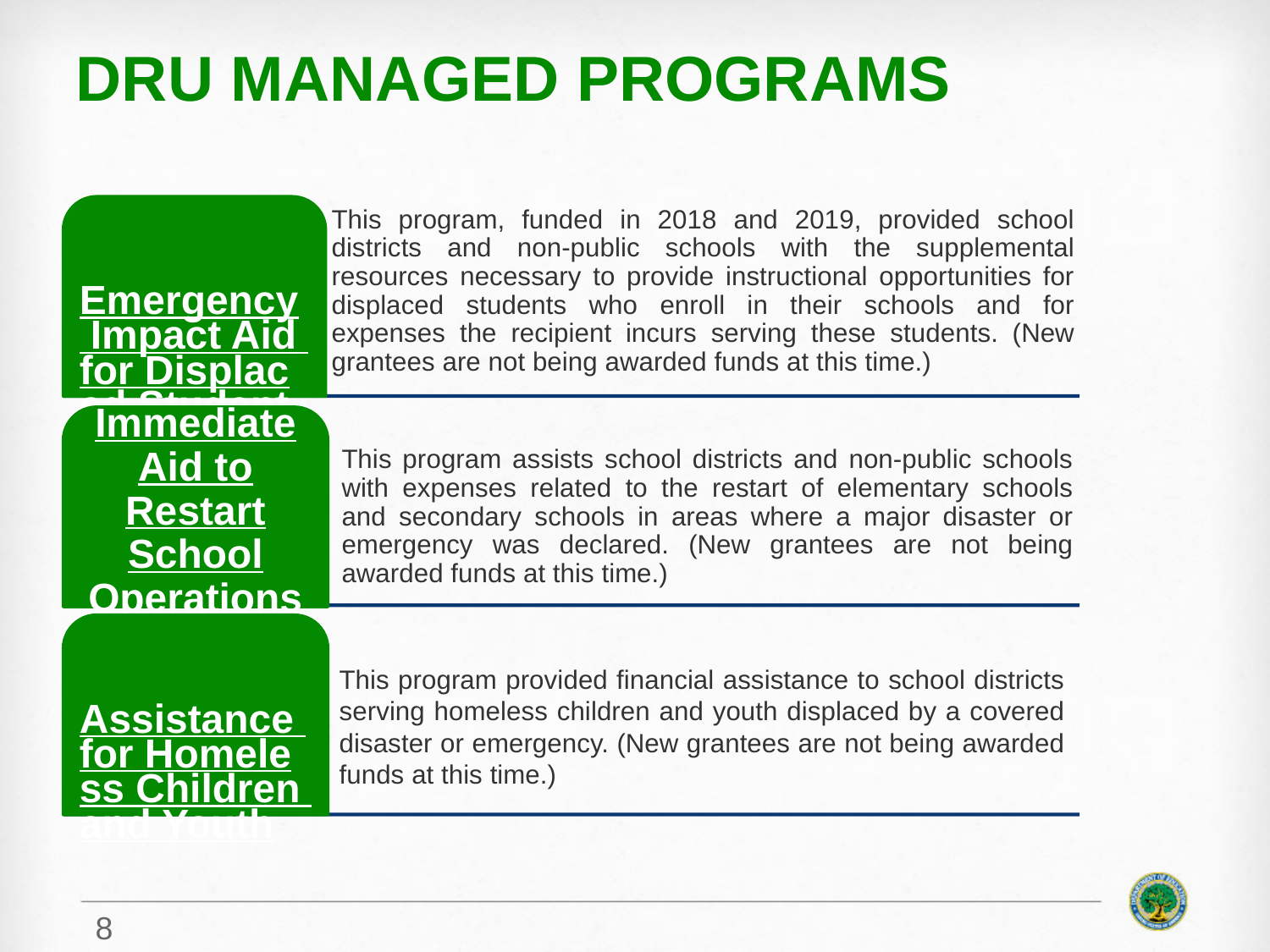

# DRU Managed Programs
This program, funded in 2018 and 2019, provided school districts and non-public schools with the supplemental resources necessary to provide instructional opportunities for displaced students who enroll in their schools and for expenses the recipient incurs serving these students. (New grantees are not being awarded funds at this time.)
Emergency Impact Aid for Displaced Students
This program assists school districts and non-public schools with expenses related to the restart of elementary schools and secondary schools in areas where a major disaster or emergency was declared. (New grantees are not being awarded funds at this time.)
Immediate Aid to Restart School Operations
Assistance for Homeless Children and Youth
This program provided financial assistance to school districts serving homeless children and youth displaced by a covered disaster or emergency. (New grantees are not being awarded funds at this time.)
8